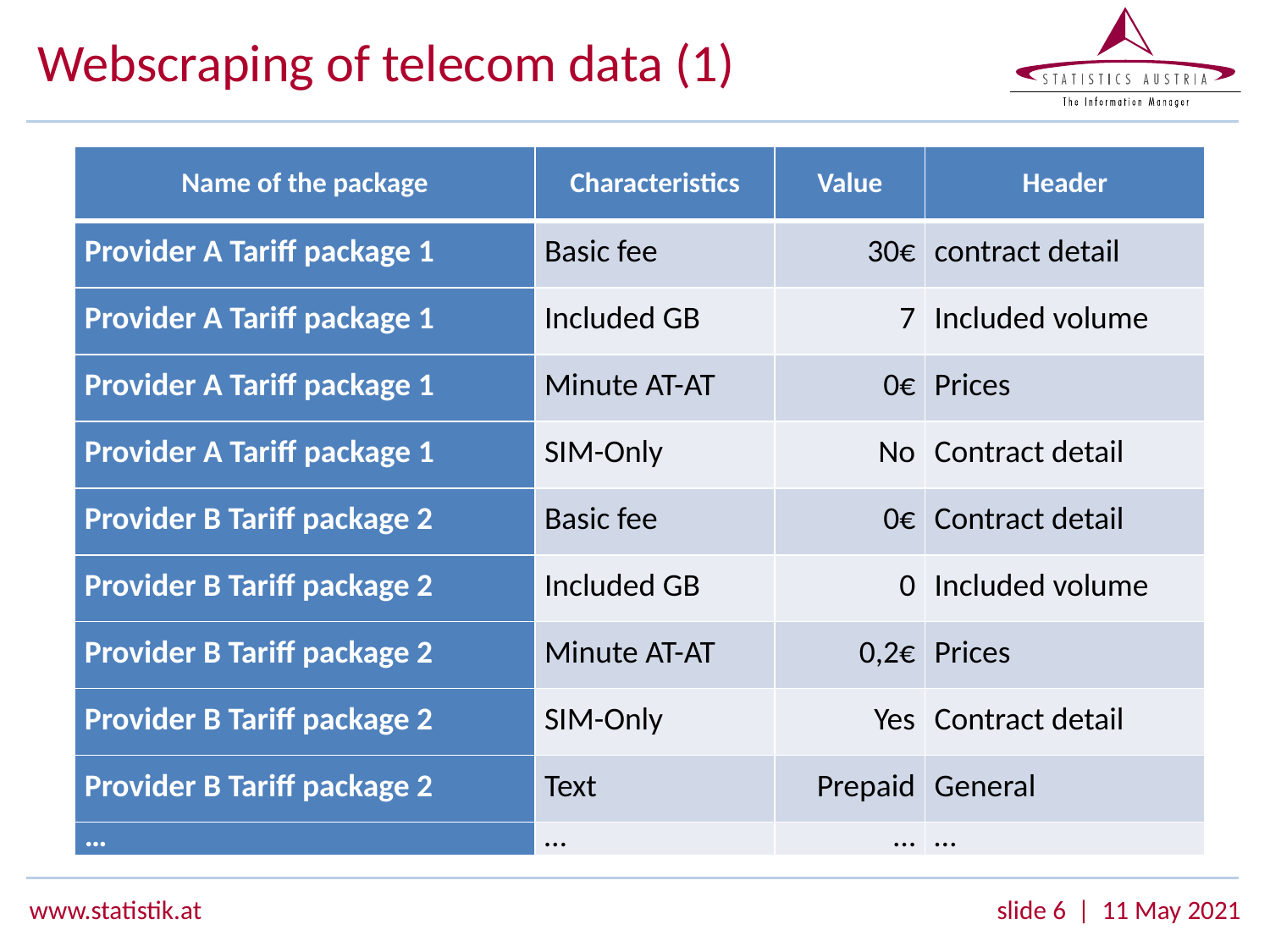

# Webscraping of telecom data (1)
| Name of the package | Characteristics | Value | Header |
| --- | --- | --- | --- |
| Provider A Tariff package 1 | Basic fee | 30€ | contract detail |
| Provider A Tariff package 1 | Included GB | 7 | Included volume |
| Provider A Tariff package 1 | Minute AT-AT | 0€ | Prices |
| Provider A Tariff package 1 | SIM-Only | No | Contract detail |
| Provider B Tariff package 2 | Basic fee | 0€ | Contract detail |
| Provider B Tariff package 2 | Included GB | 0 | Included volume |
| Provider B Tariff package 2 | Minute AT-AT | 0,2€ | Prices |
| Provider B Tariff package 2 | SIM-Only | Yes | Contract detail |
| Provider B Tariff package 2 | Text | Prepaid | General |
| … | … | … | … |